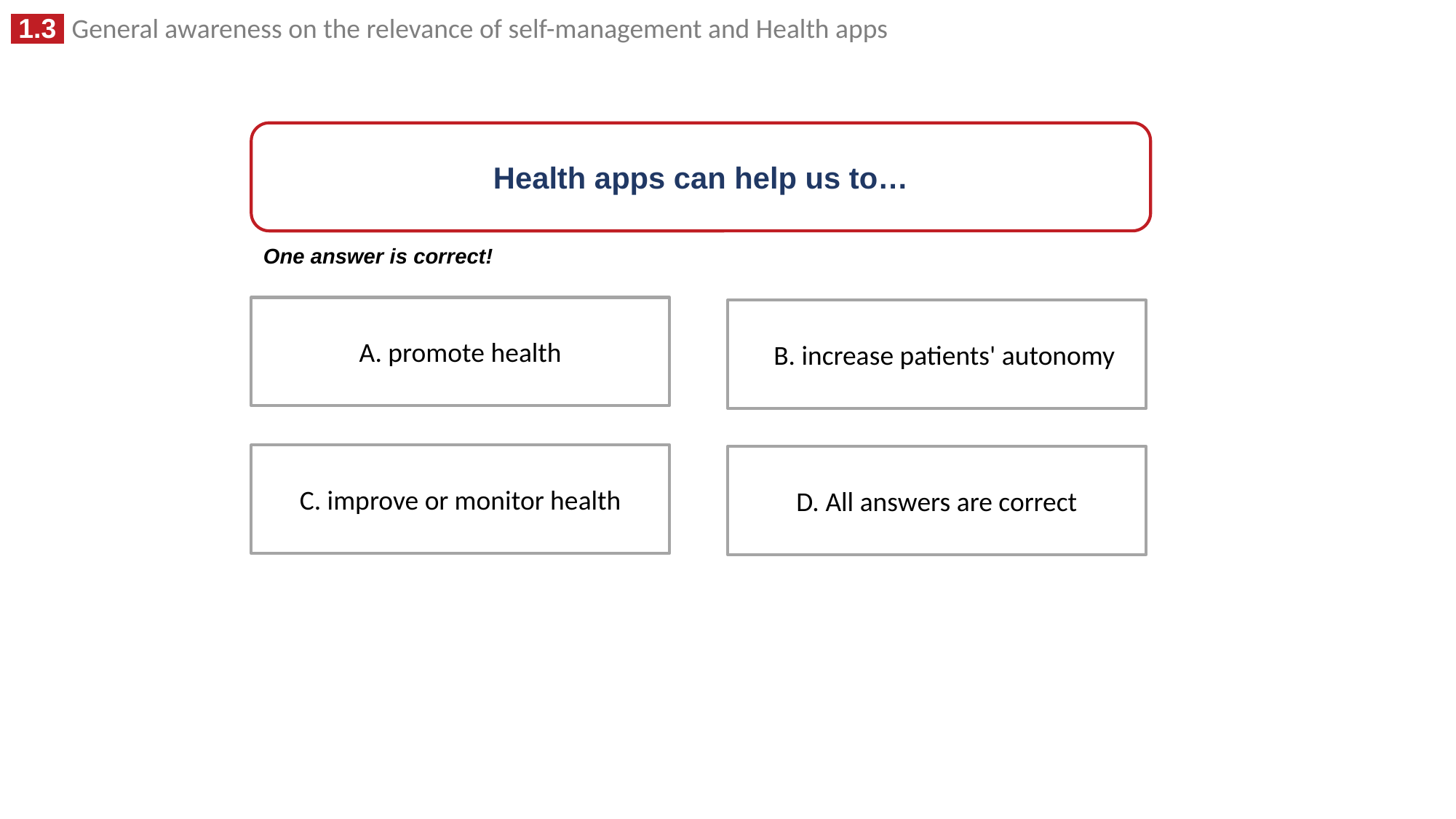

Health apps can help us to…
One answer is correct!
A. promote health
  B. increase patients' autonomy
C. improve or monitor health
D. All answers are correct